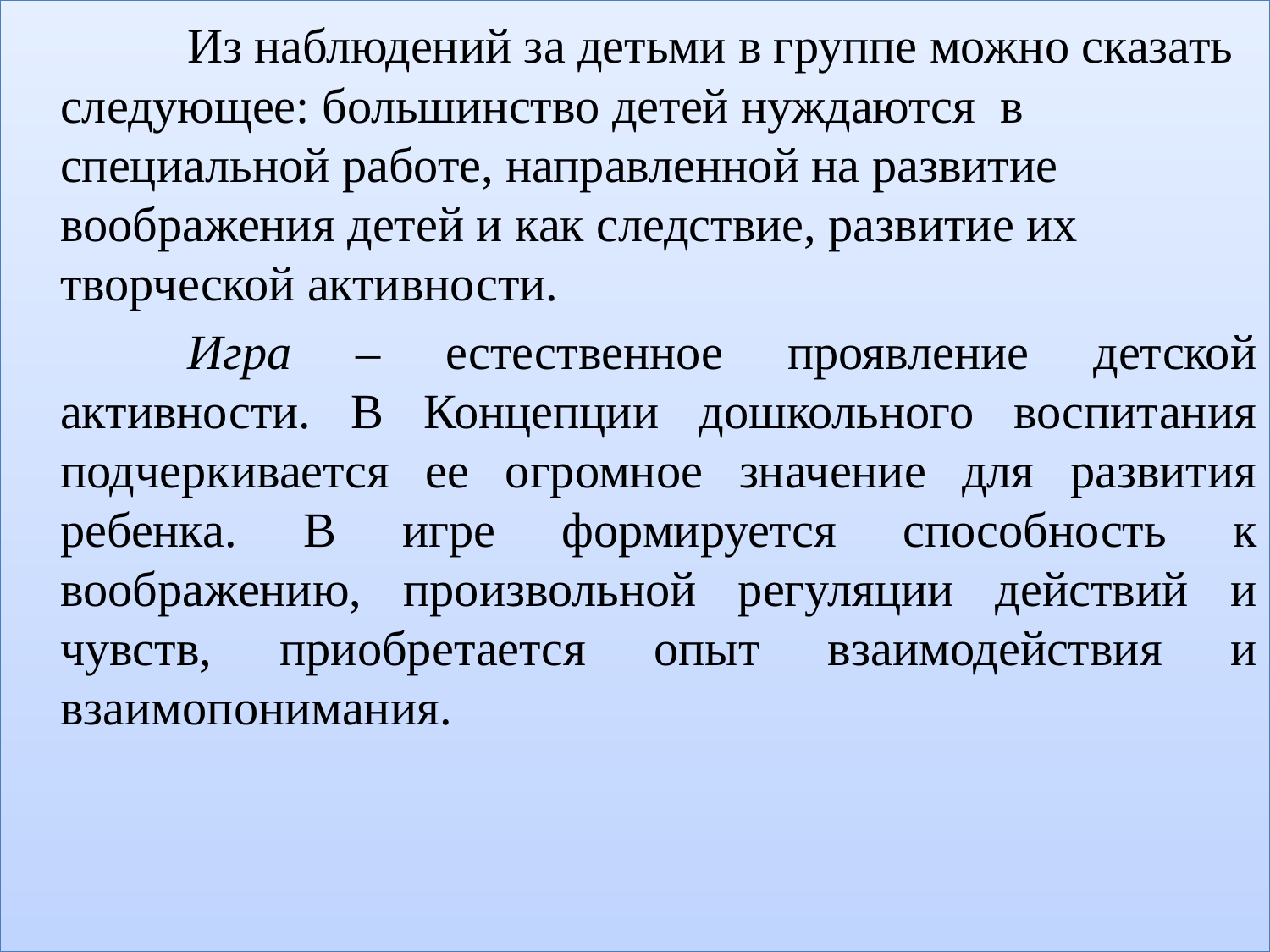

Из наблюдений за детьми в группе можно сказать следующее: большинство детей нуждаются  в специальной работе, направленной на развитие воображения детей и как следствие, развитие их творческой активности.
		Игра – естественное проявление детской активности. В Концепции дошкольного воспитания подчеркивается ее огромное значение для развития ребенка. В игре формируется способность к воображению, произвольной регуляции действий и чувств, приобретается опыт взаимодействия и взаимопонимания.